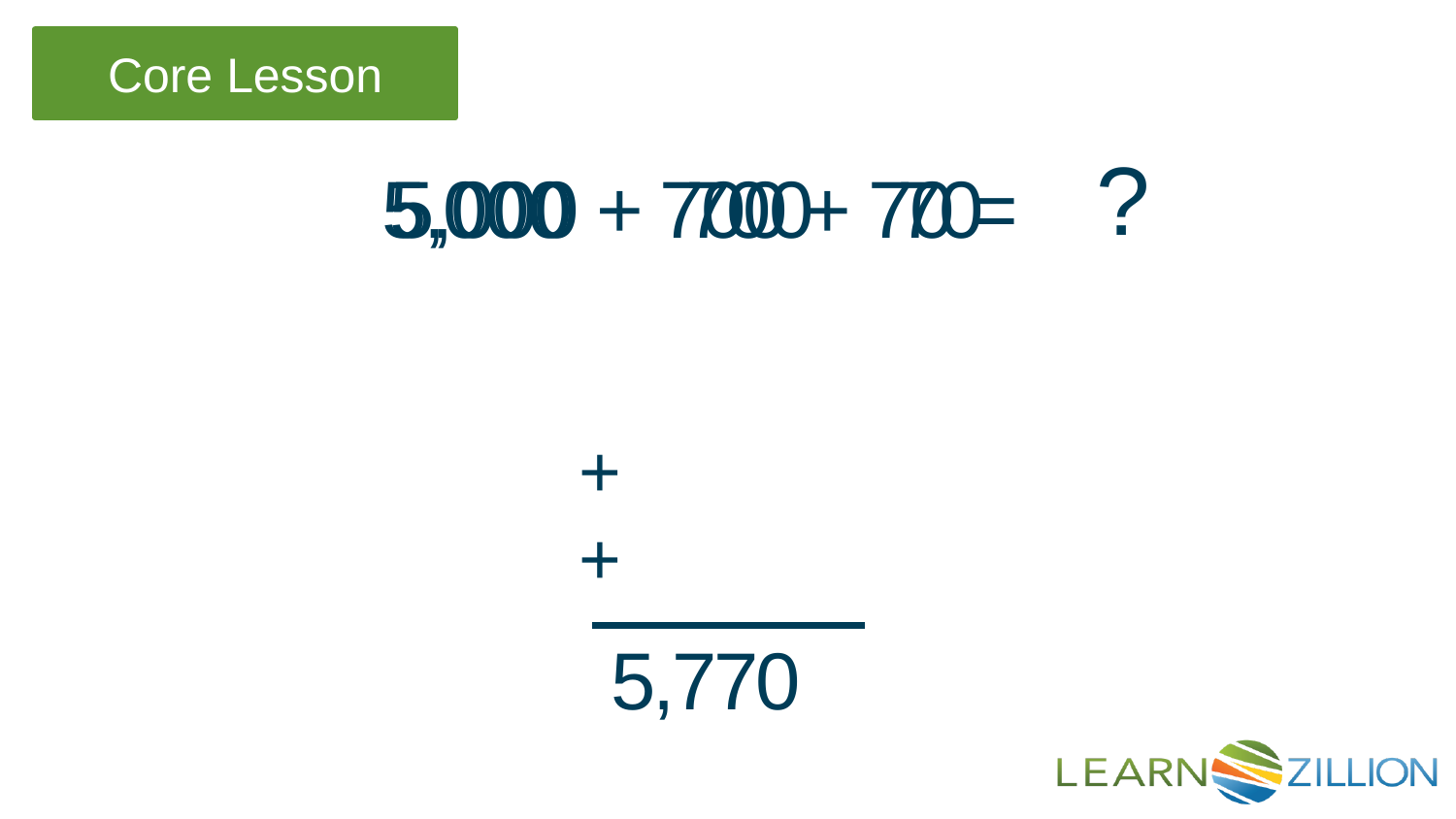

?
5,000 + 700 + 70 =
5,000
700
70
 ++
5,770